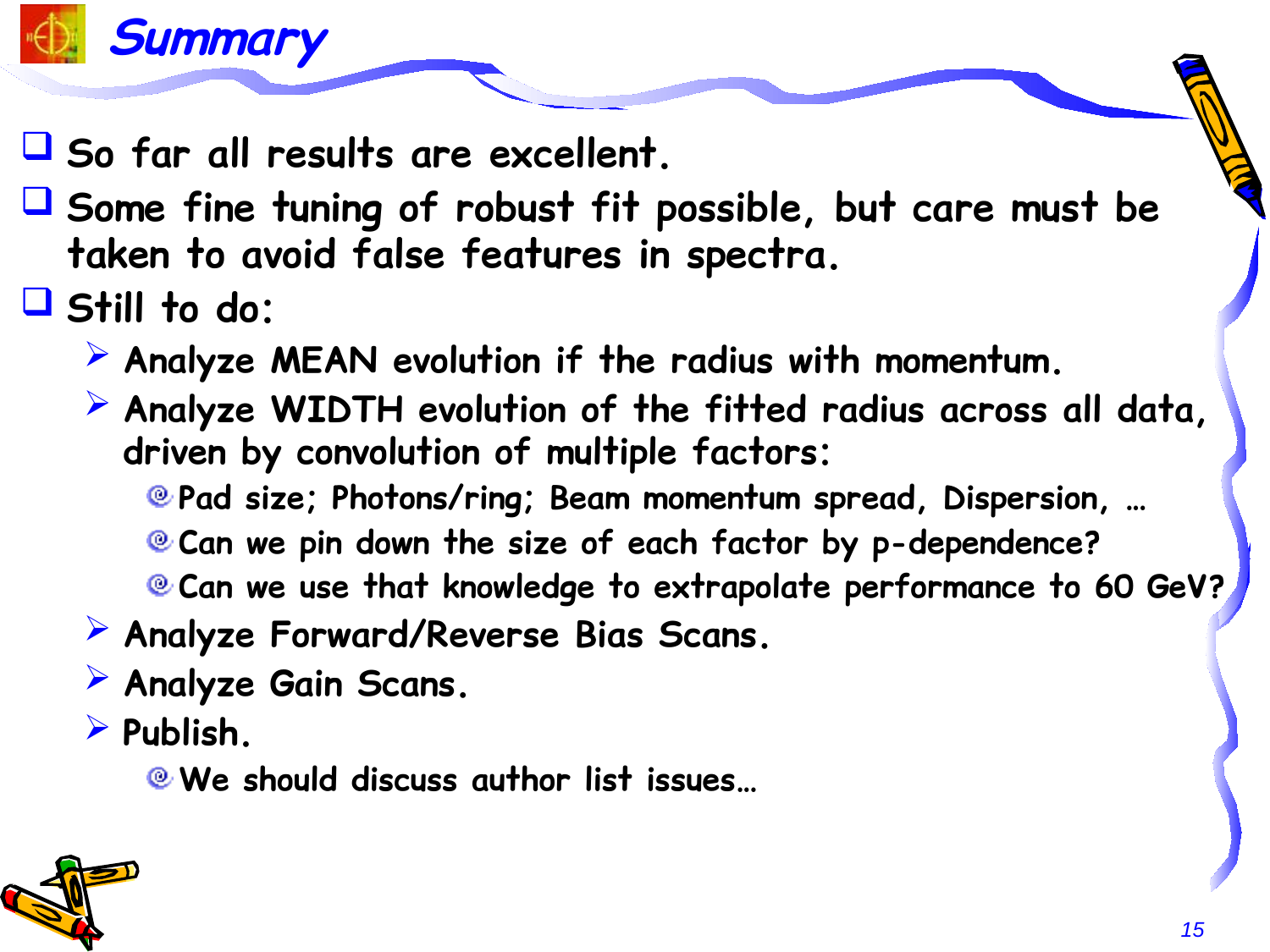

# Summary
So far all results are excellent.
Some fine tuning of robust fit possible, but care must be taken to avoid false features in spectra.
Still to do:
Analyze MEAN evolution if the radius with momentum.
Analyze WIDTH evolution of the fitted radius across all data, driven by convolution of multiple factors:
Pad size; Photons/ring; Beam momentum spread, Dispersion, …
Can we pin down the size of each factor by p-dependence?
Can we use that knowledge to extrapolate performance to 60 GeV?
Analyze Forward/Reverse Bias Scans.
Analyze Gain Scans.
Publish.
We should discuss author list issues…
15